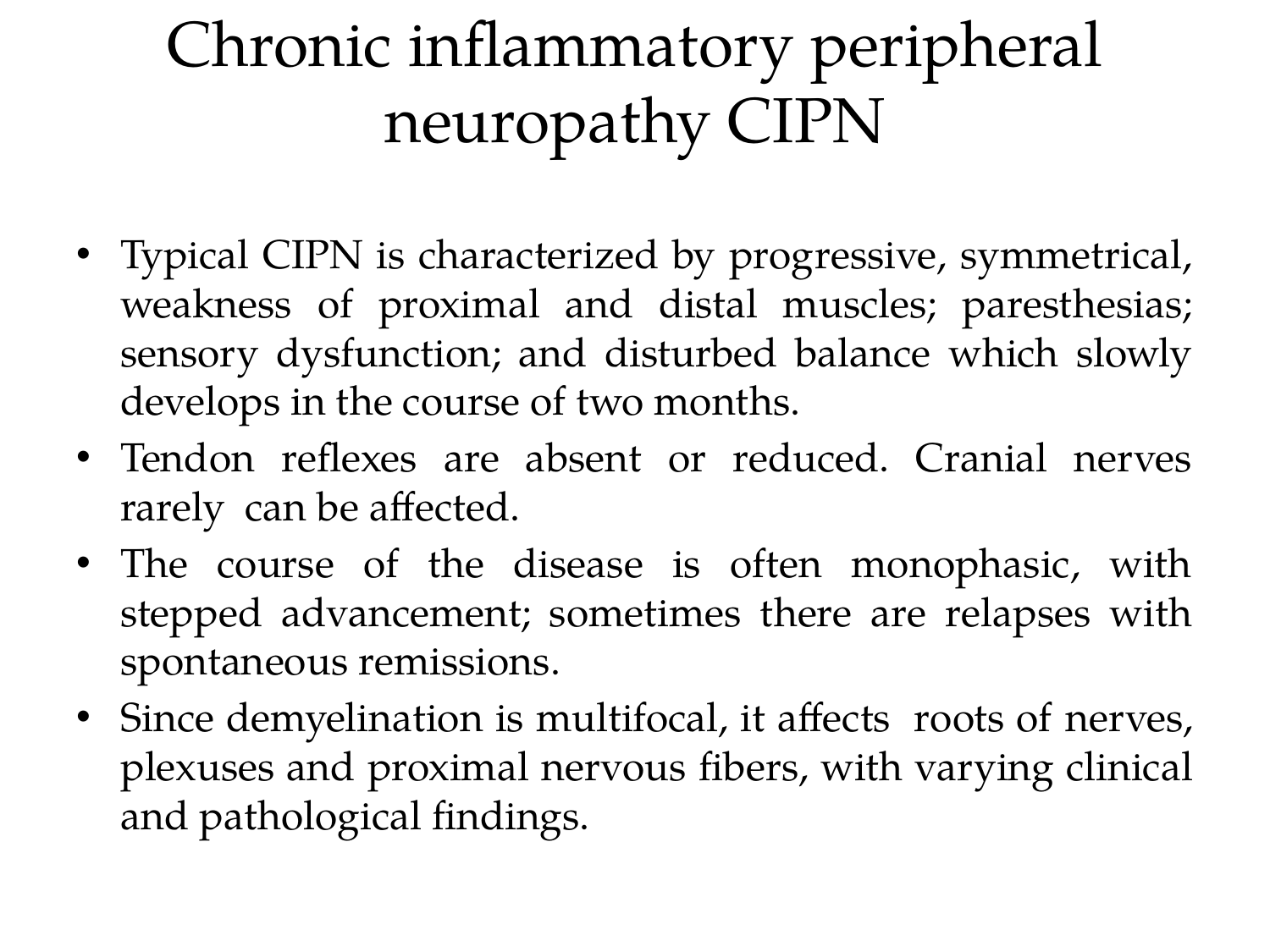

# Chronic inflammatory peripheral neuropathy CIPN
Typical CIPN is characterized by progressive, symmetrical, weakness of proximal and distal muscles; paresthesias; sensory dysfunction; and disturbed balance which slowly develops in the course of two months.
Tendon reflexes are absent or reduced. Cranial nerves rarely  can be affected.
The course of the disease is often monophasic, with stepped advancement; sometimes there are relapses with spontaneous remissions.
Since demyelination is multifocal, it affects  roots of nerves, plexuses and proximal nervous fibers, with varying clinical and pathological findings.